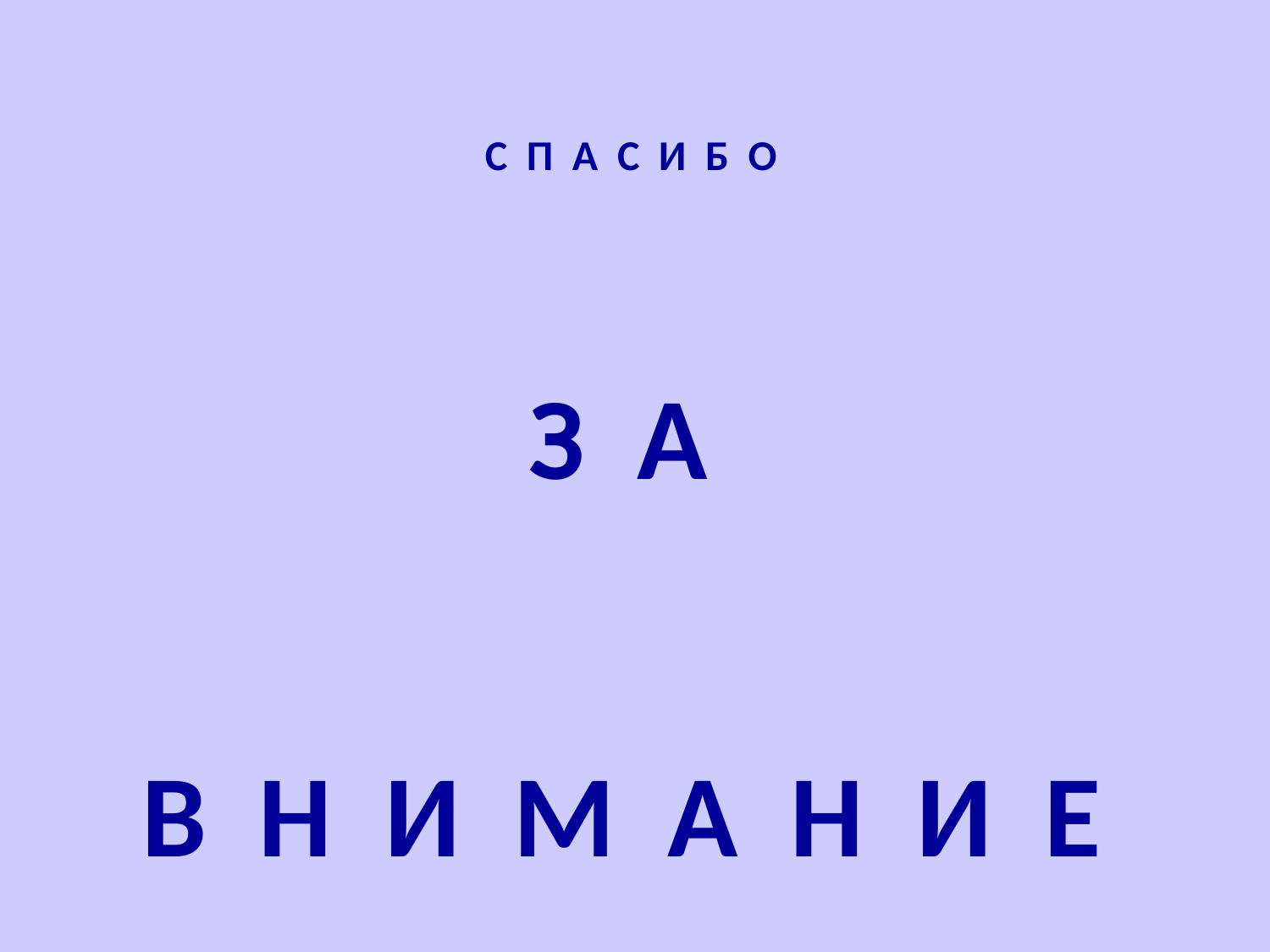

# С  П  А  С  И  Б  О
З  А
В  Н  И  М  А  Н  И  Е